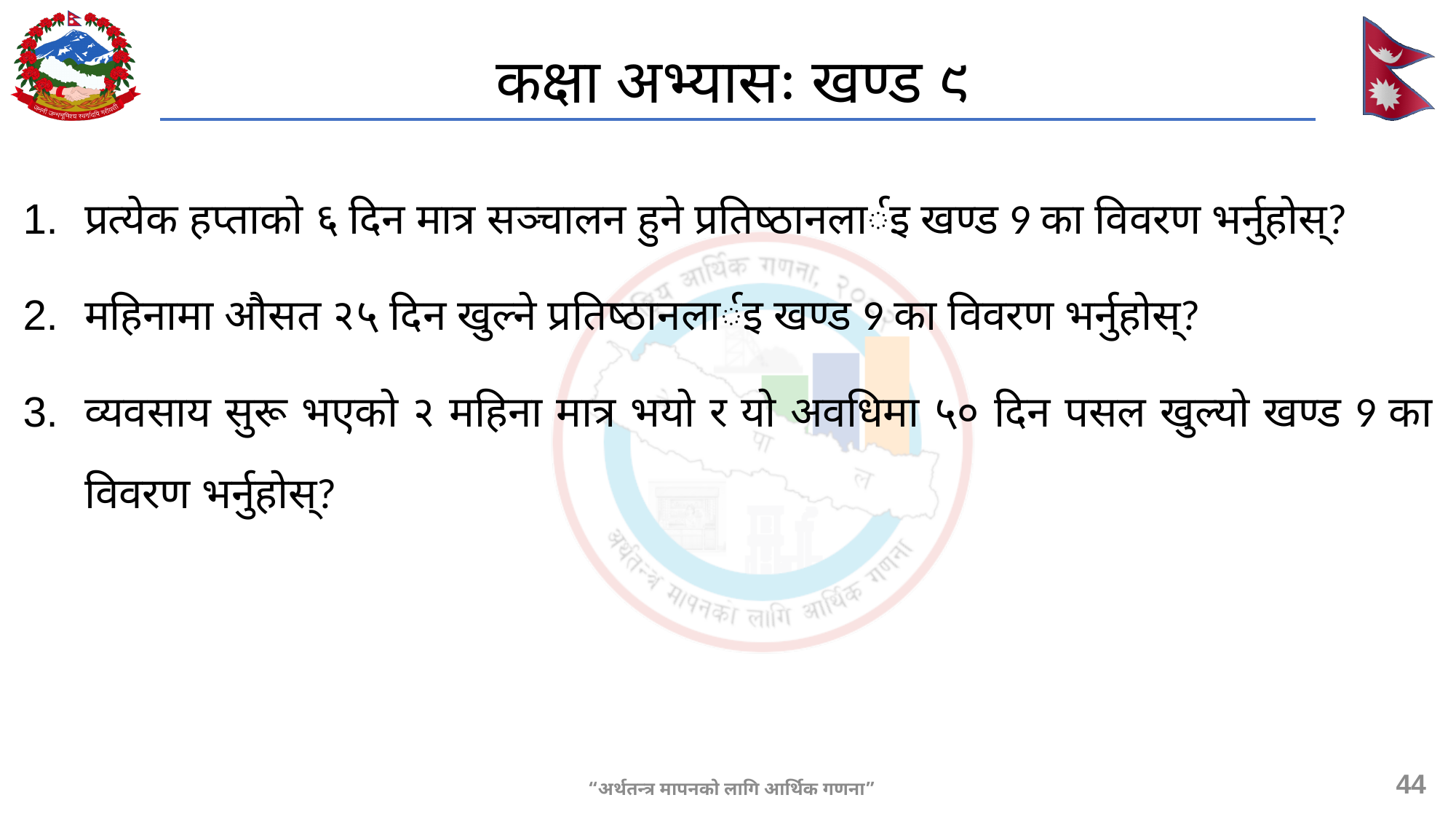

# कक्षा अभ्यासः खण्ड ९
प्रत्येक हप्ताको ६ दिन मात्र सञ्चालन हुने प्रतिष्ठानलार्इ खण्ड 9 का विवरण भर्नुहोस्?
महिनामा औसत २५ दिन खुल्ने प्रतिष्ठानलार्इ खण्ड 9 का विवरण भर्नुहोस्?
व्यवसाय सुरू भएको २ महिना मात्र भयो र यो अवधिमा ५० दिन पसल खुल्यो खण्ड 9 का विवरण भर्नुहोस्?

44
“अर्थतन्त्र मापनको लागि आर्थिक गणना”